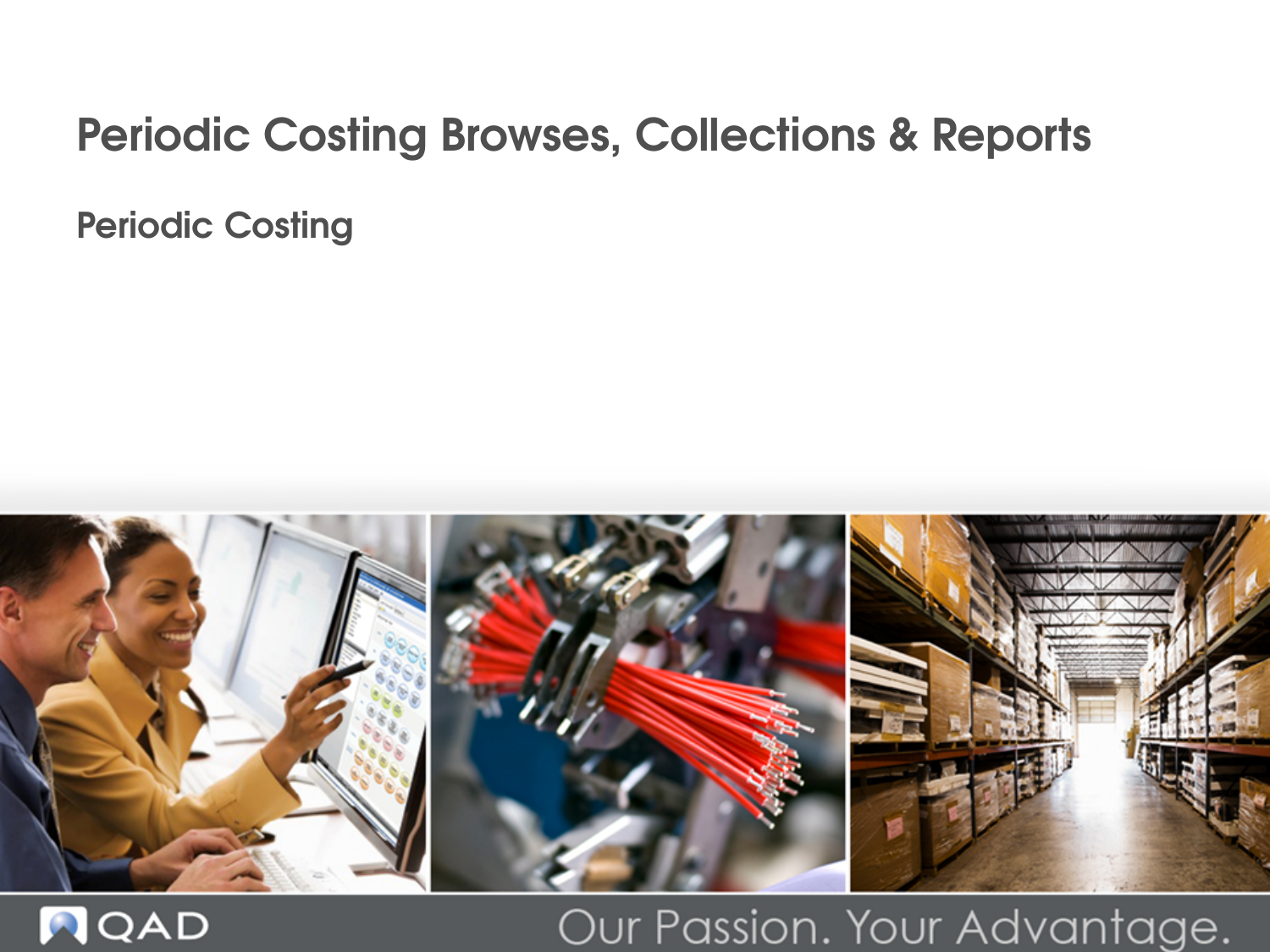

# Periodic Costing Browses, Collections & Reports
Periodic Costing